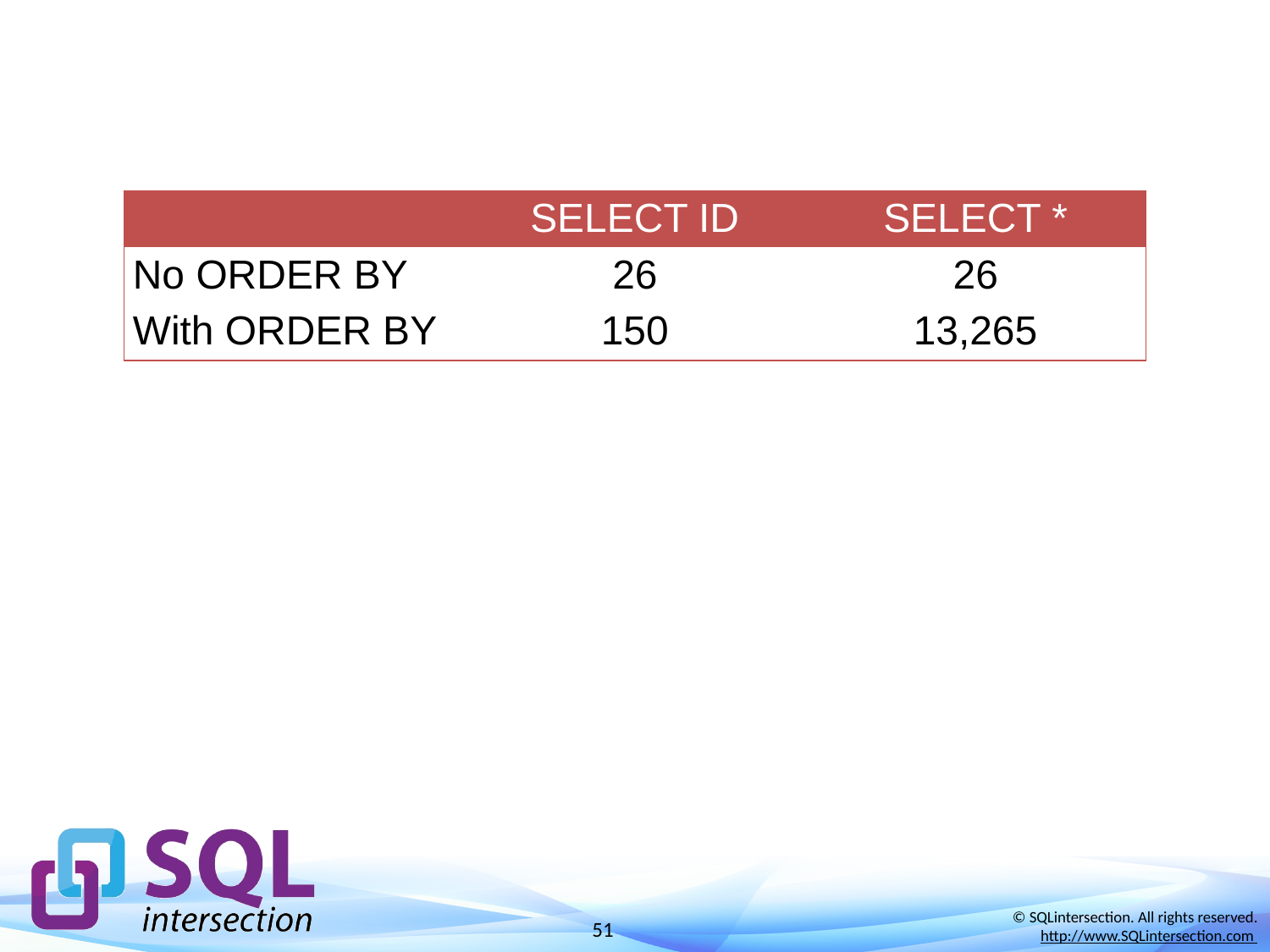

|  | SELECT ID | SELECT \* |
| --- | --- | --- |
| No ORDER BY | 26 | 26 |
| With ORDER BY | 150 | 13,265 |